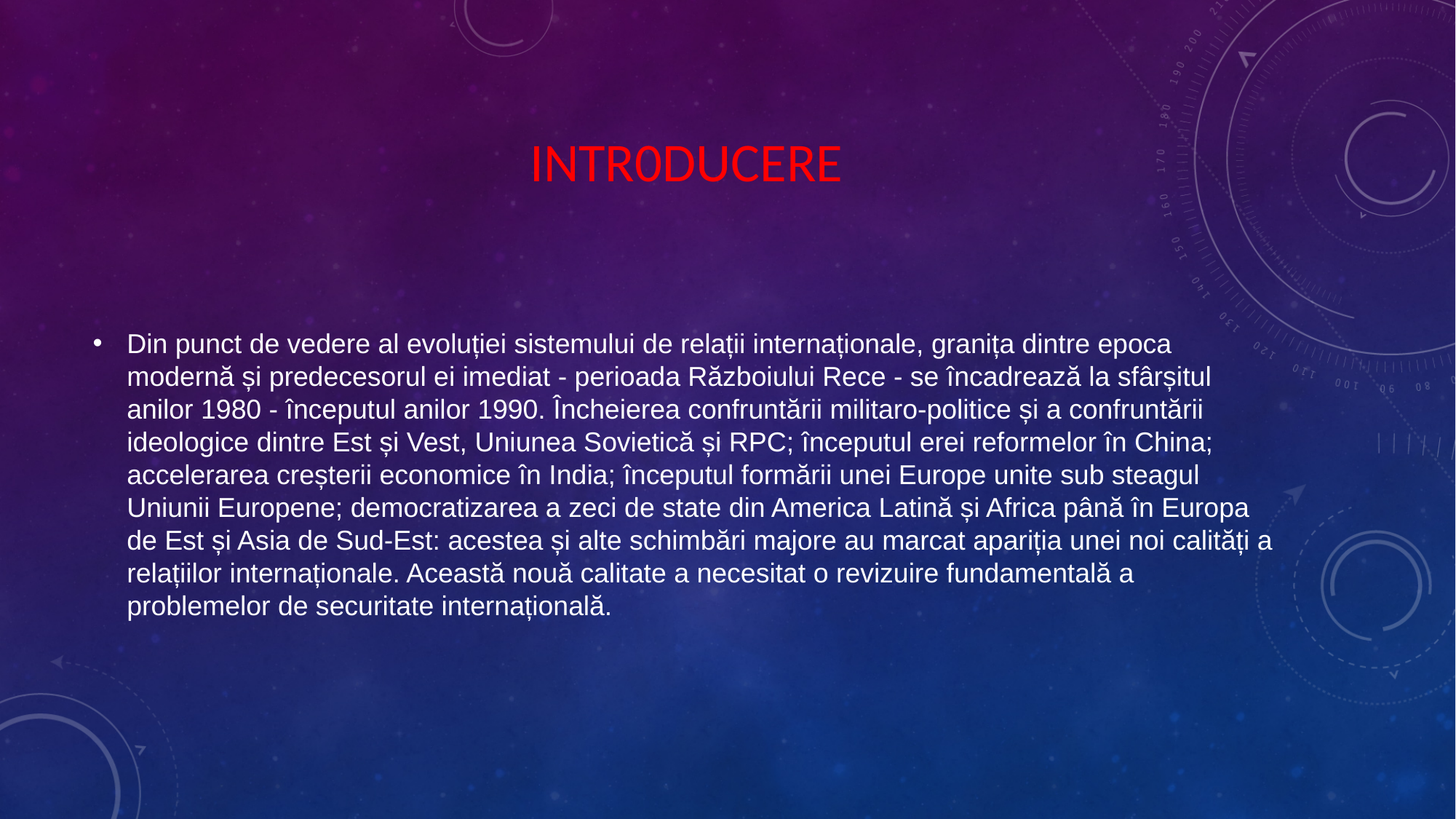

# Intr0ducere
Din punct de vedere al evoluției sistemului de relații internaționale, granița dintre epoca modernă și predecesorul ei imediat - perioada Războiului Rece - se încadrează la sfârșitul anilor 1980 - începutul anilor 1990. Încheierea confruntării militaro-politice și a confruntării ideologice dintre Est și Vest, Uniunea Sovietică și RPC; începutul erei reformelor în China; accelerarea creșterii economice în India; începutul formării unei Europe unite sub steagul Uniunii Europene; democratizarea a zeci de state din America Latină și Africa până în Europa de Est și Asia de Sud-Est: acestea și alte schimbări majore au marcat apariția unei noi calități a relațiilor internaționale. Această nouă calitate a necesitat o revizuire fundamentală a problemelor de securitate internațională.